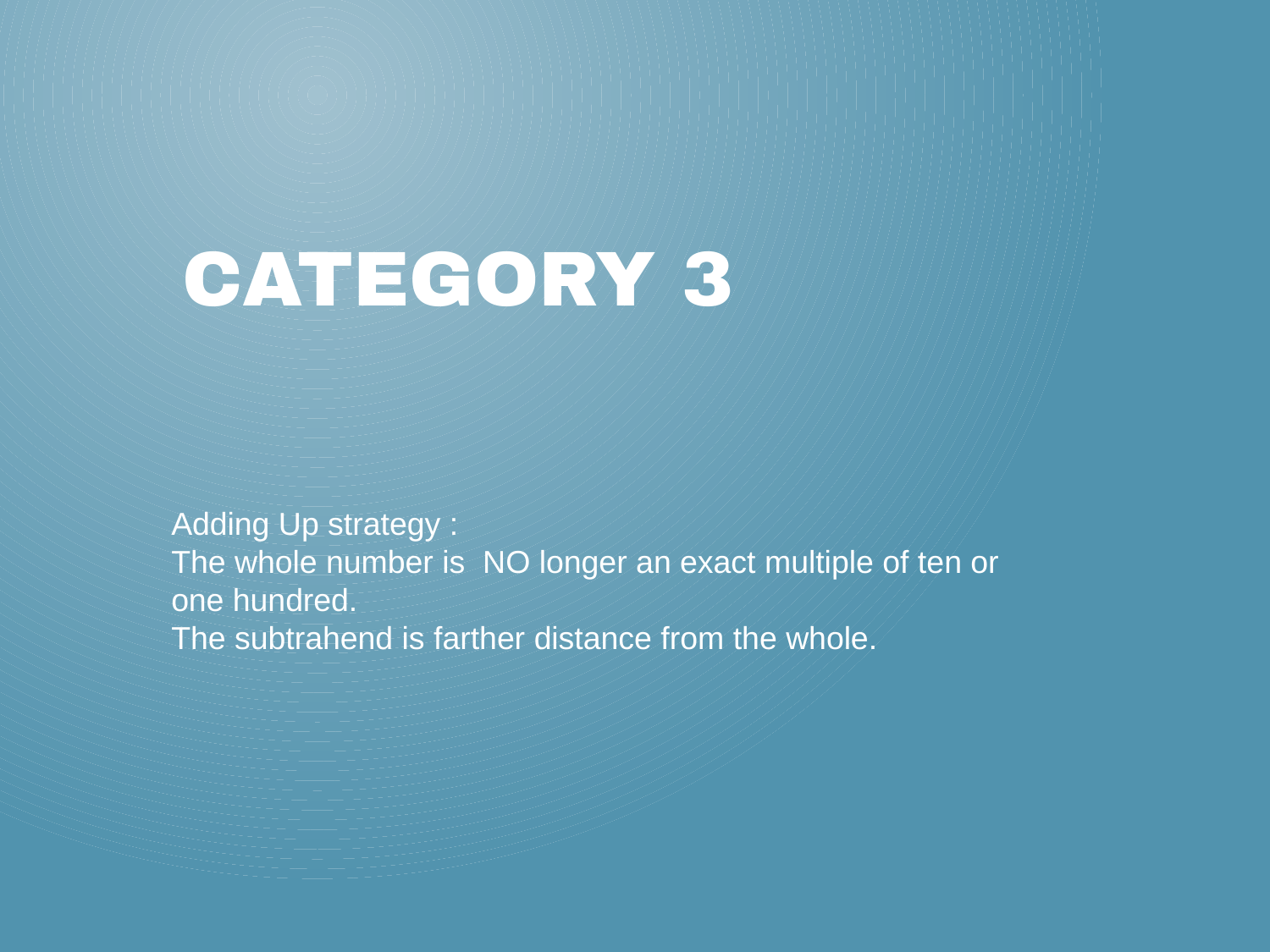

# Category 3
Adding Up strategy :
The whole number is  NO longer an exact multiple of ten or one hundred.
The subtrahend is farther distance from the whole.